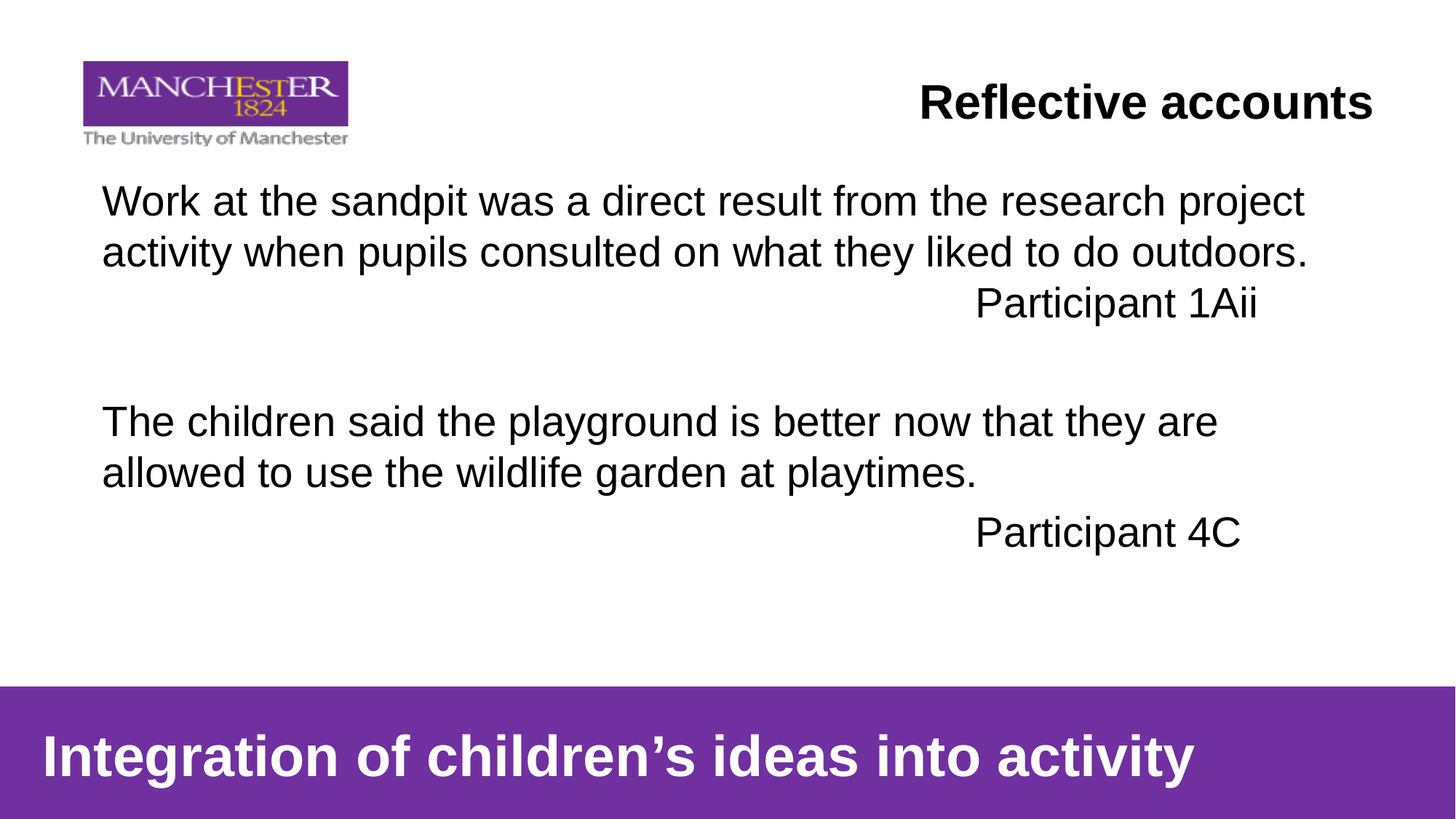

# Reflective accounts
Work at the sandpit was a direct result from the research project activity when pupils consulted on what they liked to do outdoors.  								Participant 1Aii

The children said the playground is better now that they are allowed to use the wildlife garden at playtimes.
								Participant 4C

Integration of children’s ideas into activity